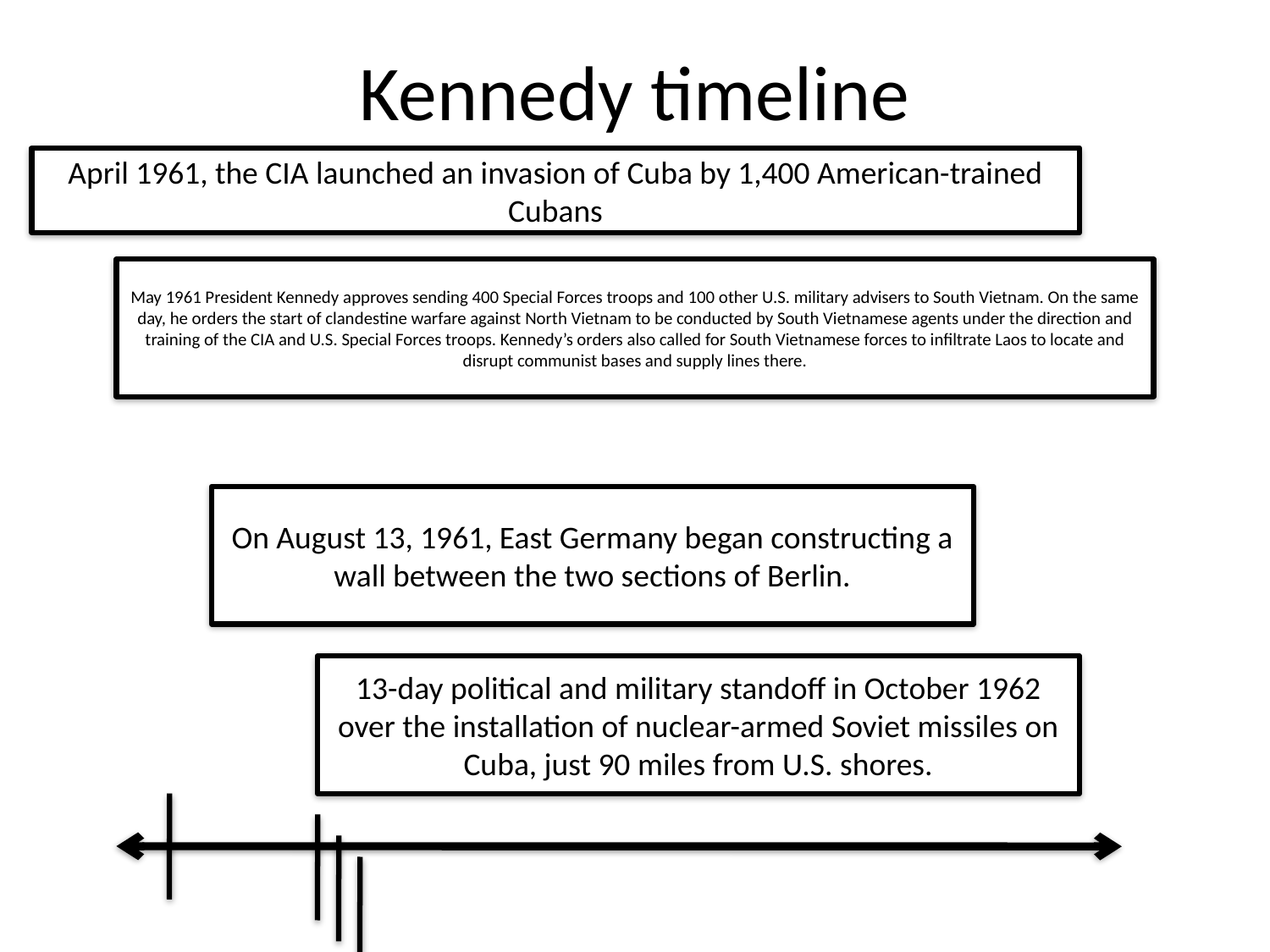

# Kennedy timeline
April 1961, the CIA launched an invasion of Cuba by 1,400 American-trained Cubans
May 1961 President Kennedy approves sending 400 Special Forces troops and 100 other U.S. military advisers to South Vietnam. On the same day, he orders the start of clandestine warfare against North Vietnam to be conducted by South Vietnamese agents under the direction and training of the CIA and U.S. Special Forces troops. Kennedy’s orders also called for South Vietnamese forces to infiltrate Laos to locate and disrupt communist bases and supply lines there.
On August 13, 1961, East Germany began constructing a wall between the two sections of Berlin.
13-day political and military standoff in October 1962 over the installation of nuclear-armed Soviet missiles on Cuba, just 90 miles from U.S. shores.